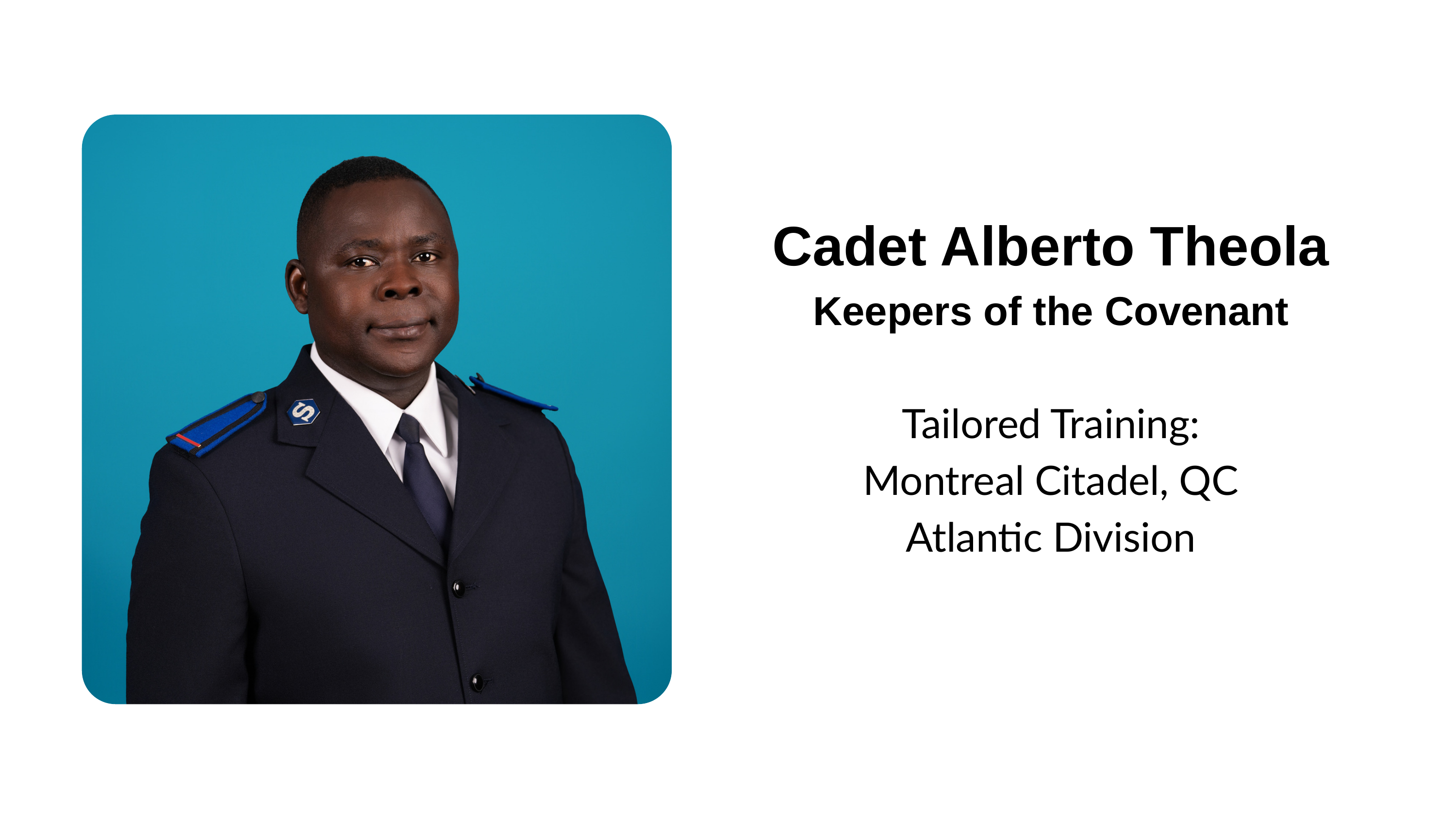

Cadet Alberto Theola
Keepers of the Covenant

Tailored Training:
Montreal Citadel, QC
Atlantic Division